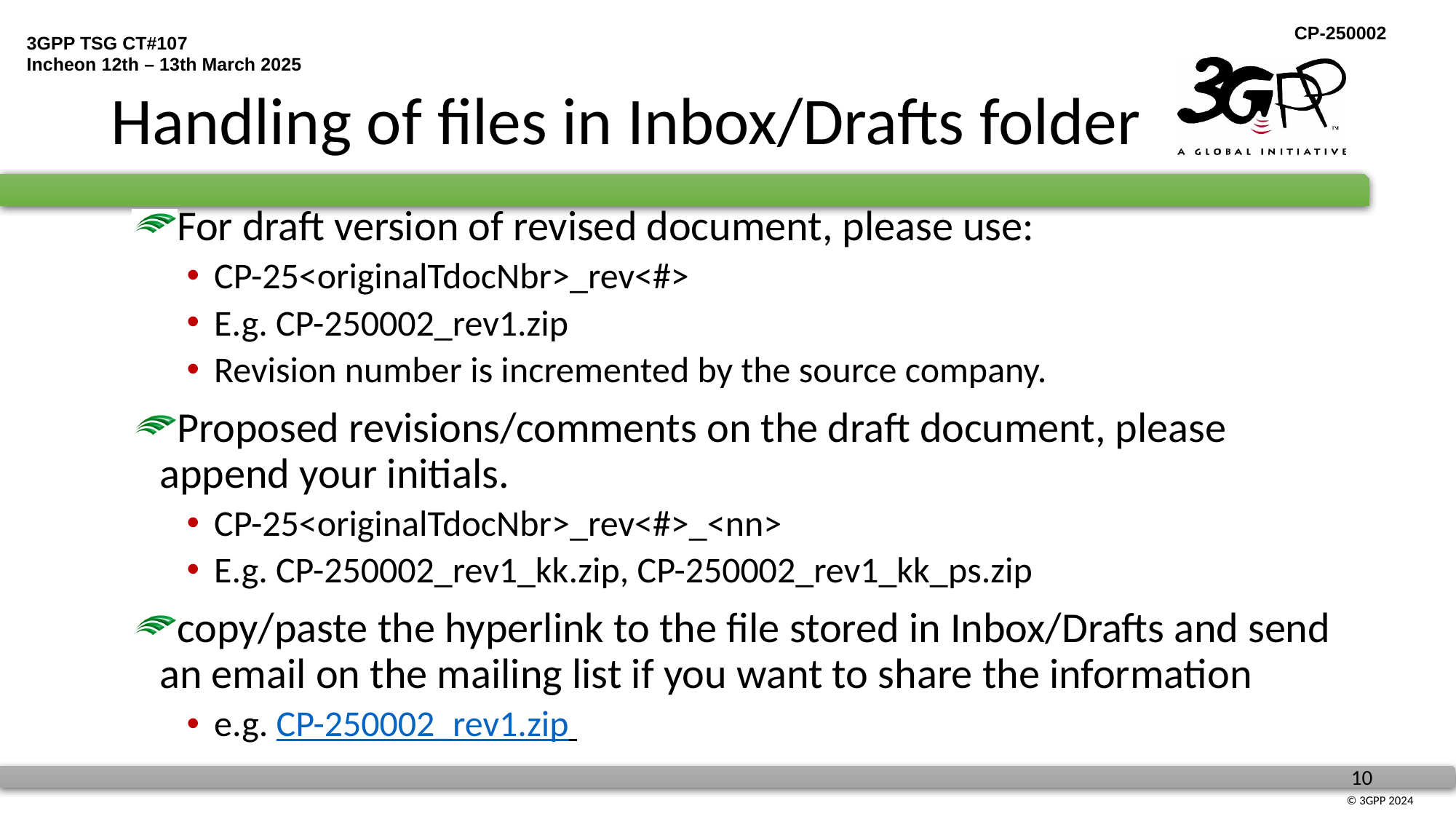

# Handling of files in Inbox/Drafts folder
For draft version of revised document, please use:
CP-25<originalTdocNbr>_rev<#>
E.g. CP-250002_rev1.zip
Revision number is incremented by the source company.
Proposed revisions/comments on the draft document, please append your initials.
CP-25<originalTdocNbr>_rev<#>_<nn>
E.g. CP-250002_rev1_kk.zip, CP-250002_rev1_kk_ps.zip
copy/paste the hyperlink to the file stored in Inbox/Drafts and send an email on the mailing list if you want to share the information
e.g. CP-250002_rev1.zip